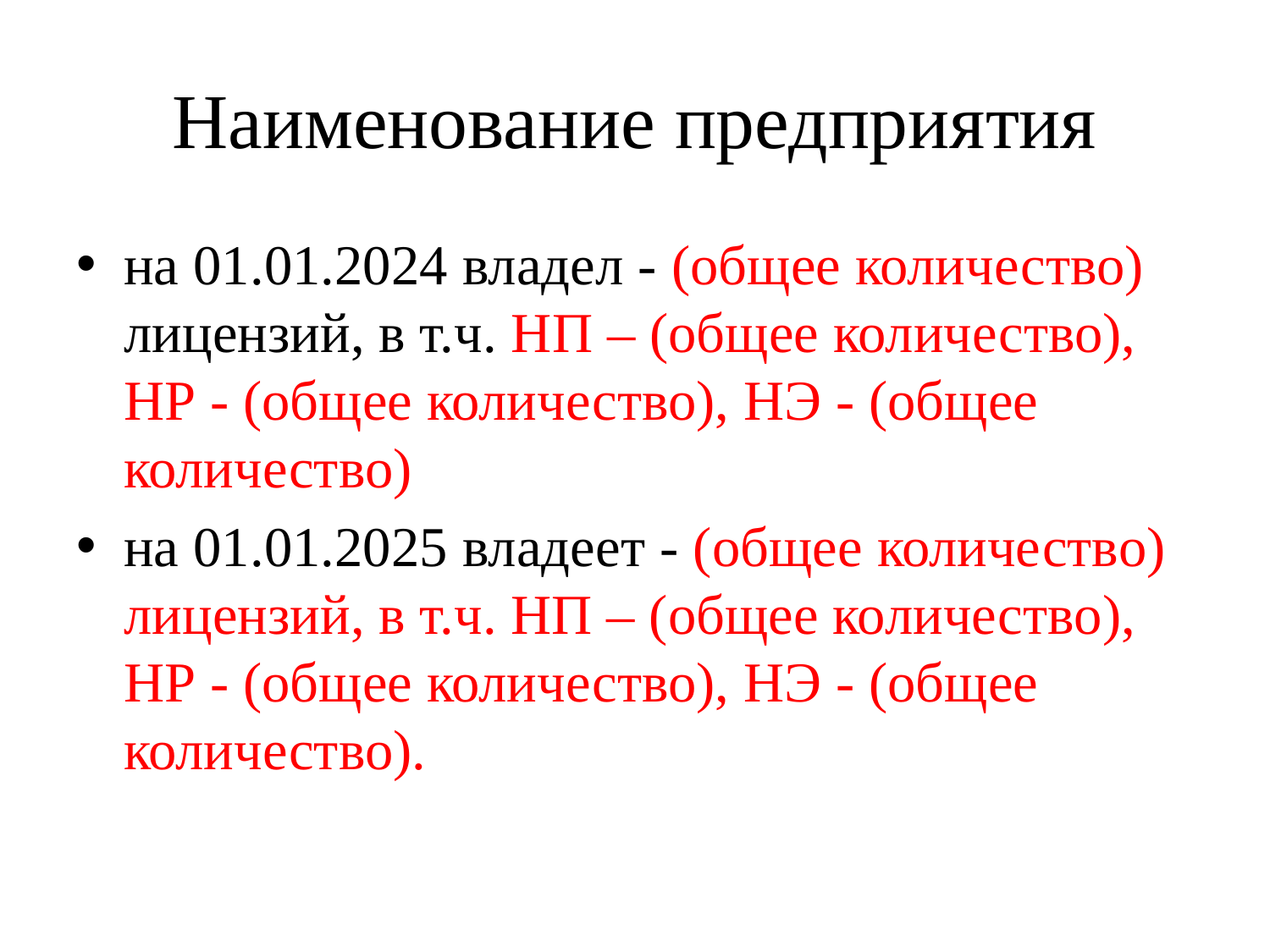

# Наименование предприятия
на 01.01.2024 владел - (общее количество) лицензий, в т.ч. НП – (общее количество), НР - (общее количество), НЭ - (общее количество)
на 01.01.2025 владеет - (общее количество) лицензий, в т.ч. НП – (общее количество), НР - (общее количество), НЭ - (общее количество).